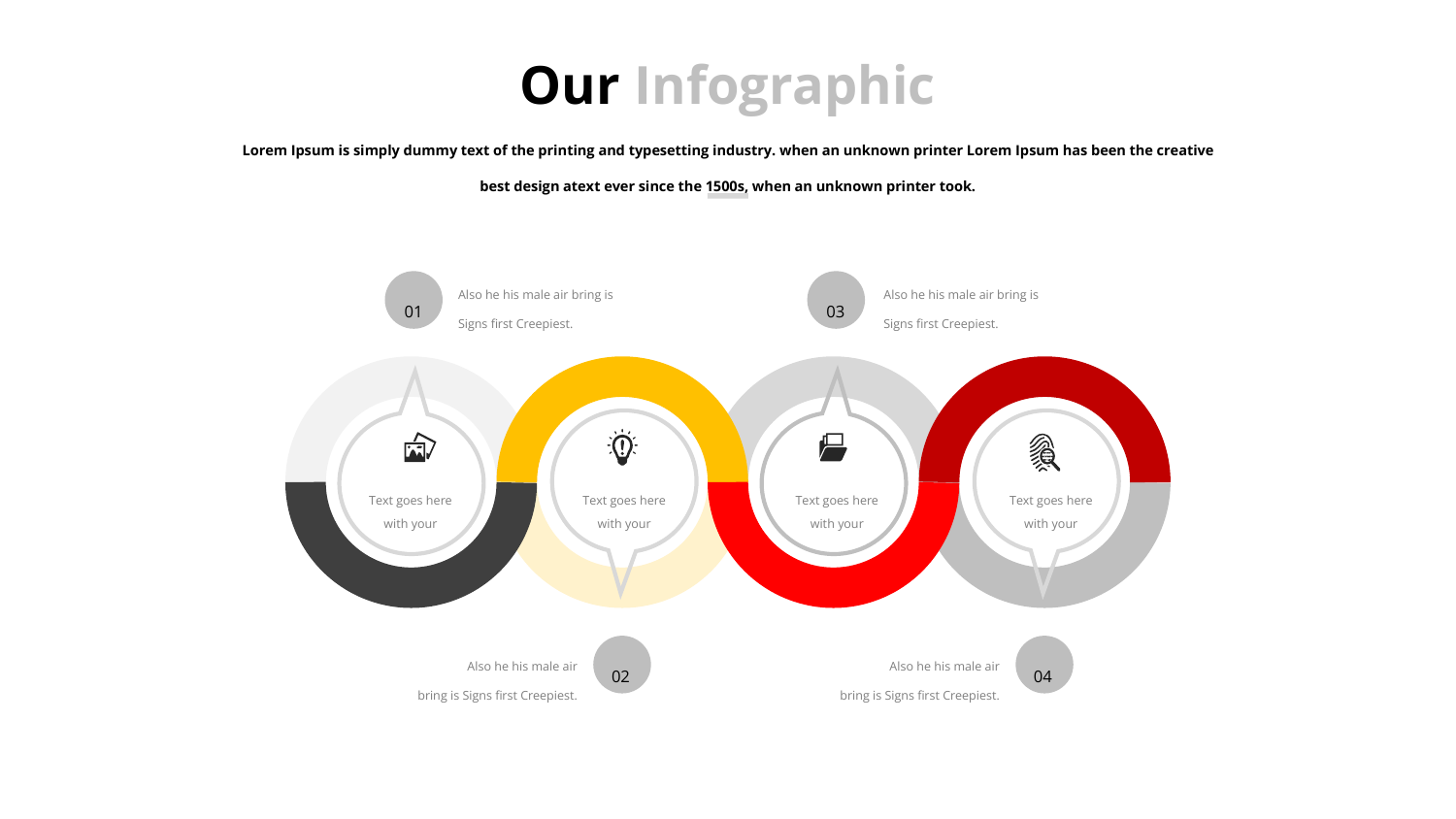

Our Infographic
Lorem Ipsum is simply dummy text of the printing and typesetting industry. when an unknown printer Lorem Ipsum has been the creative best design atext ever since the 1500s, when an unknown printer took.

Also he his male air bring is Signs first Creepiest.
Also he his male air bring is Signs first Creepiest.

01
03

Text goes here with your
Text goes here with your
Text goes here with your
Text goes here with your

Also he his male air
bring is Signs first Creepiest.
Also he his male air
bring is Signs first Creepiest.
02
04